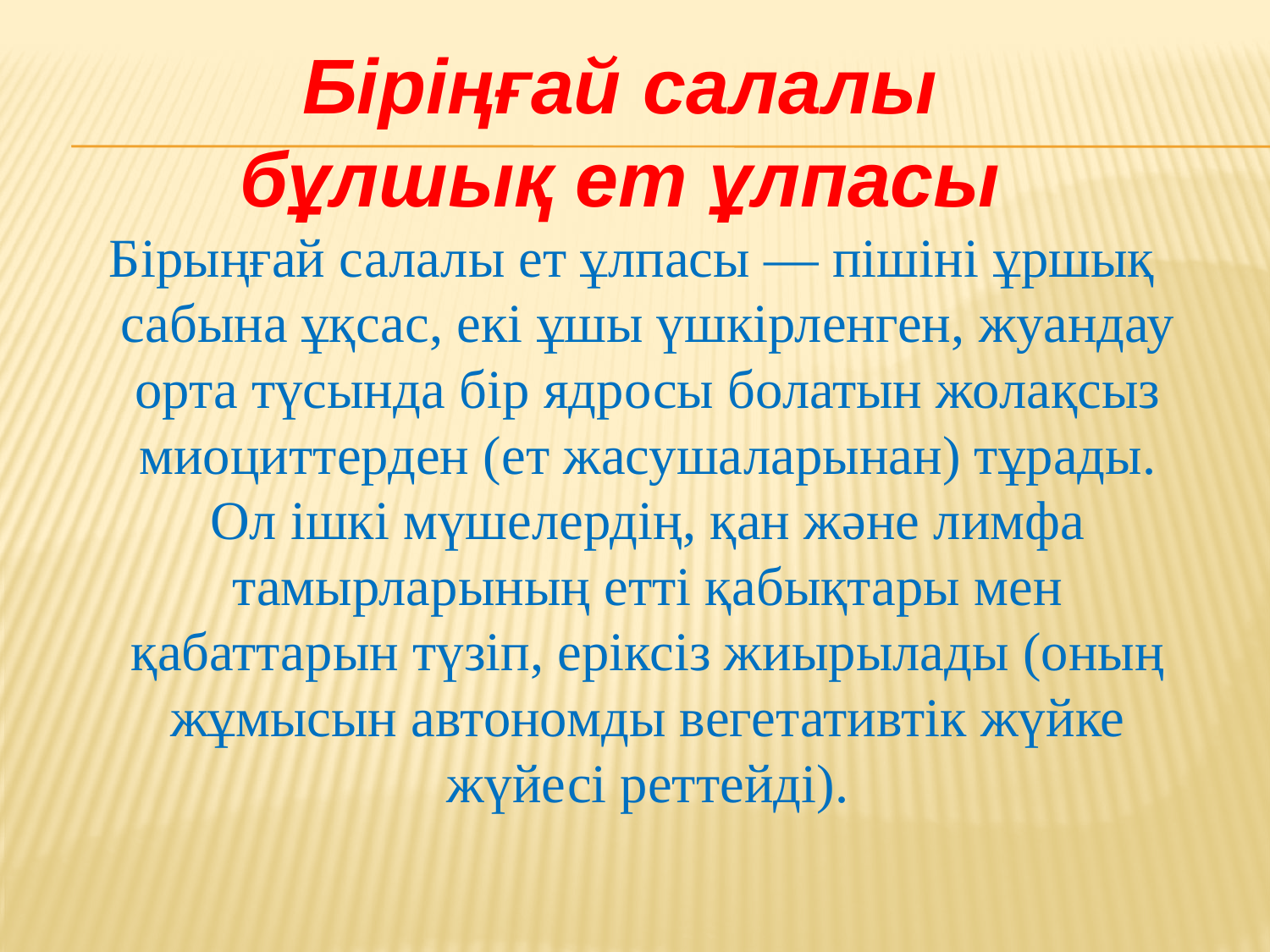

Біріңғай салалы бұлшық ет ұлпасы
 Бірыңғай салалы ет ұлпасы — пішіні ұршық сабына ұқсас, екі ұшы үшкірленген, жуандау орта түсында бір ядросы болатын жолақсыз миоциттерден (ет жасушаларынан) тұрады. Ол ішкі мүшелердің, қан және лимфа тамырларының етті қабықтары мен қабаттарын түзіп, еріксіз жиырылады (оның жұмысын автономды вегетативтік жүйке жүйесі реттейді).